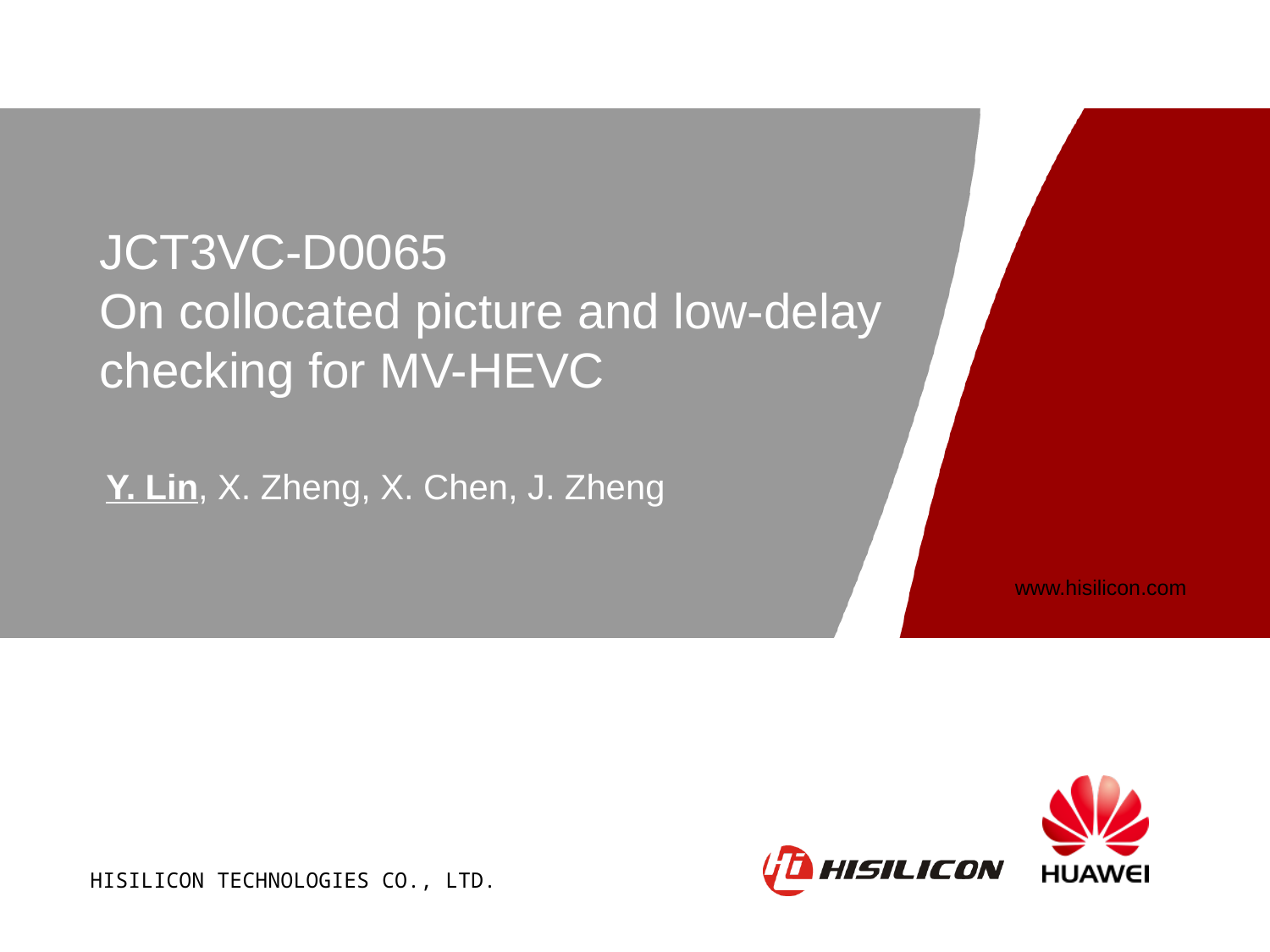

# JCT3VC-D0065 On collocated picture and low-delay checking for MV-HEVC
Y. Lin, X. Zheng, X. Chen, J. Zheng